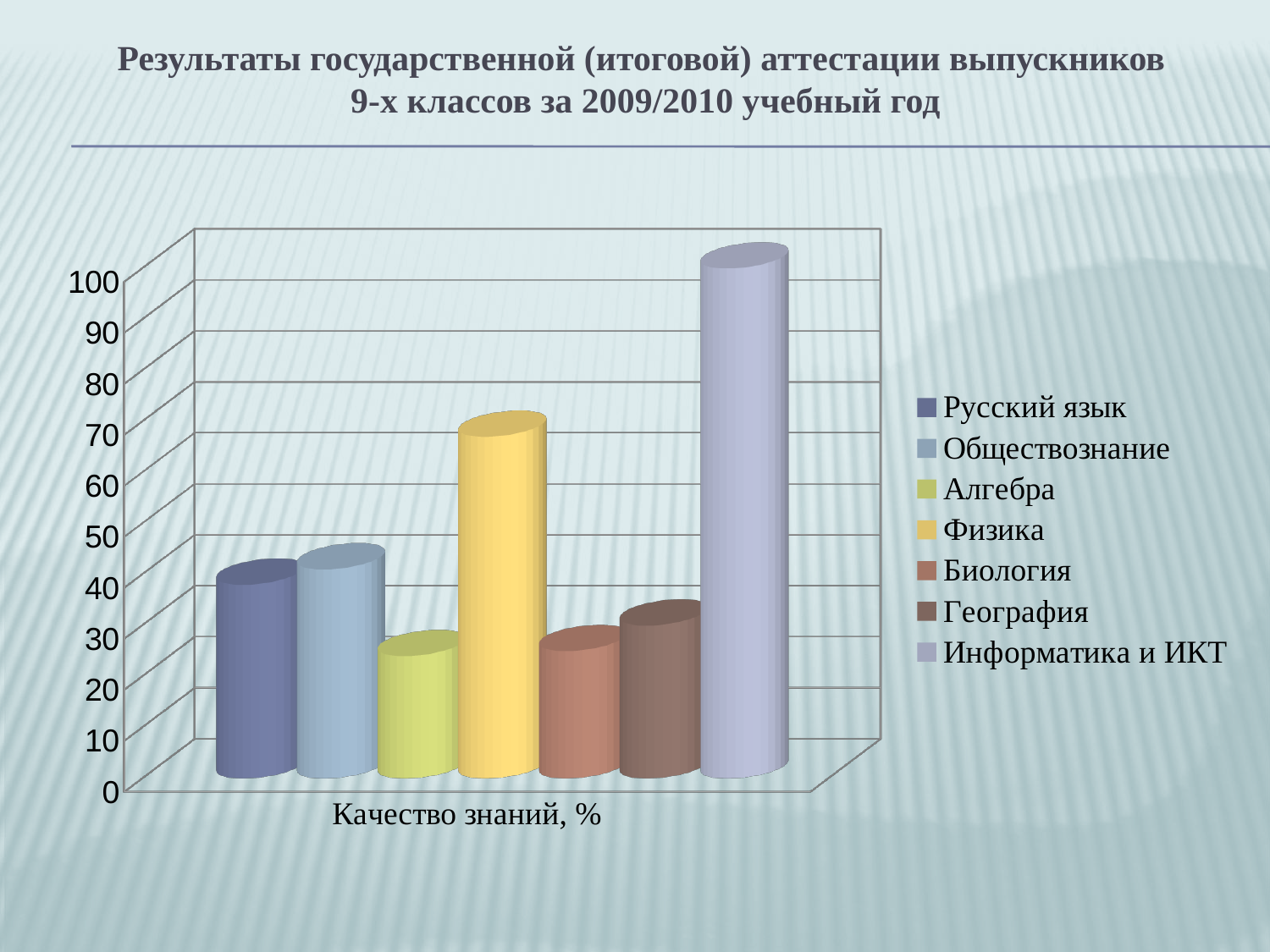

# Результаты государственной (итоговой) аттестации выпускников 9-х классов за 2009/2010 учебный год

[unsupported chart]